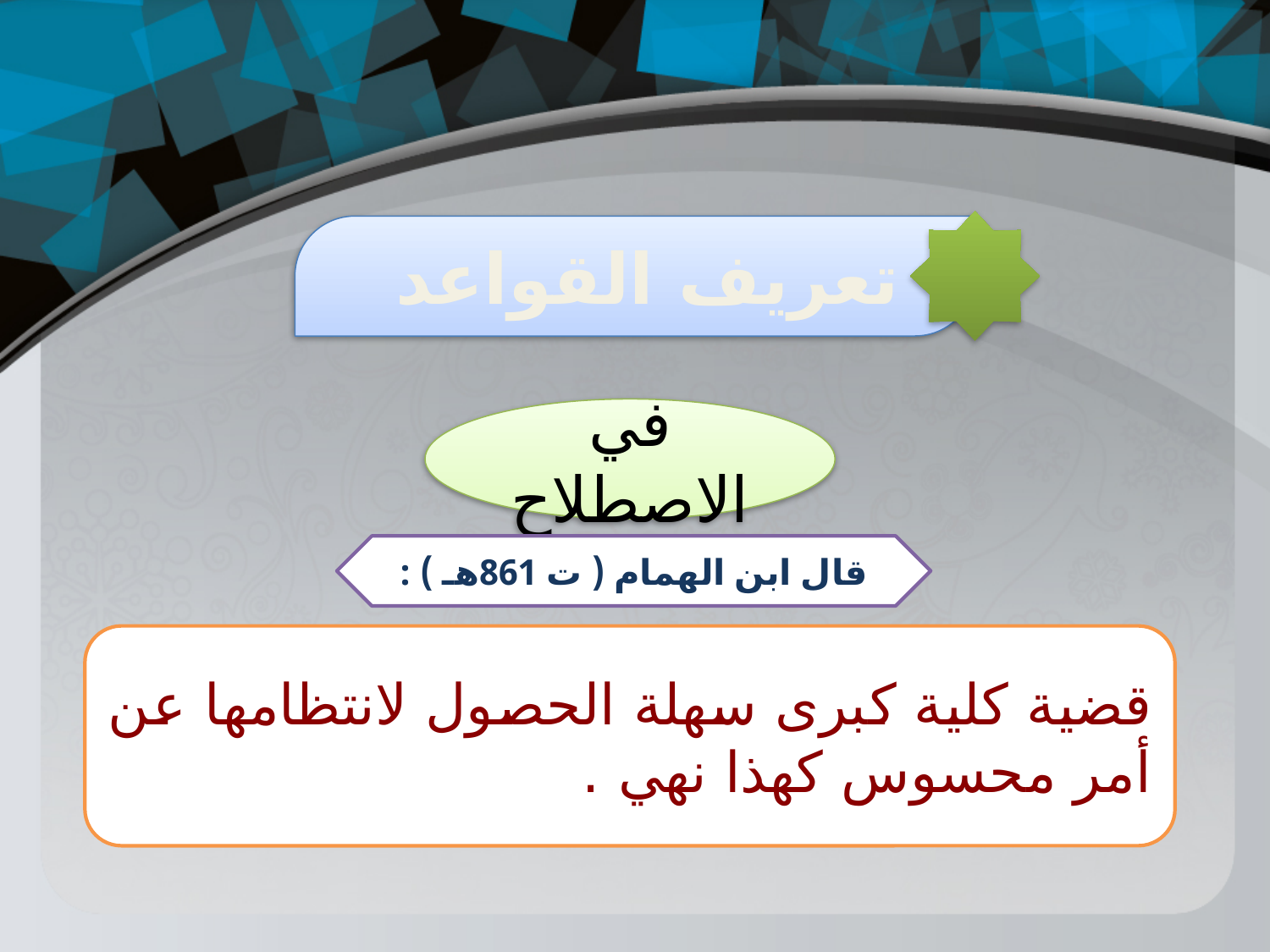

تعريف القواعد
في الاصطلاح
قال ابن الهمام ( ت 861هـ ) :
قضية كلية كبرى سهلة الحصول لانتظامها عن أمر محسوس كهذا نهي .